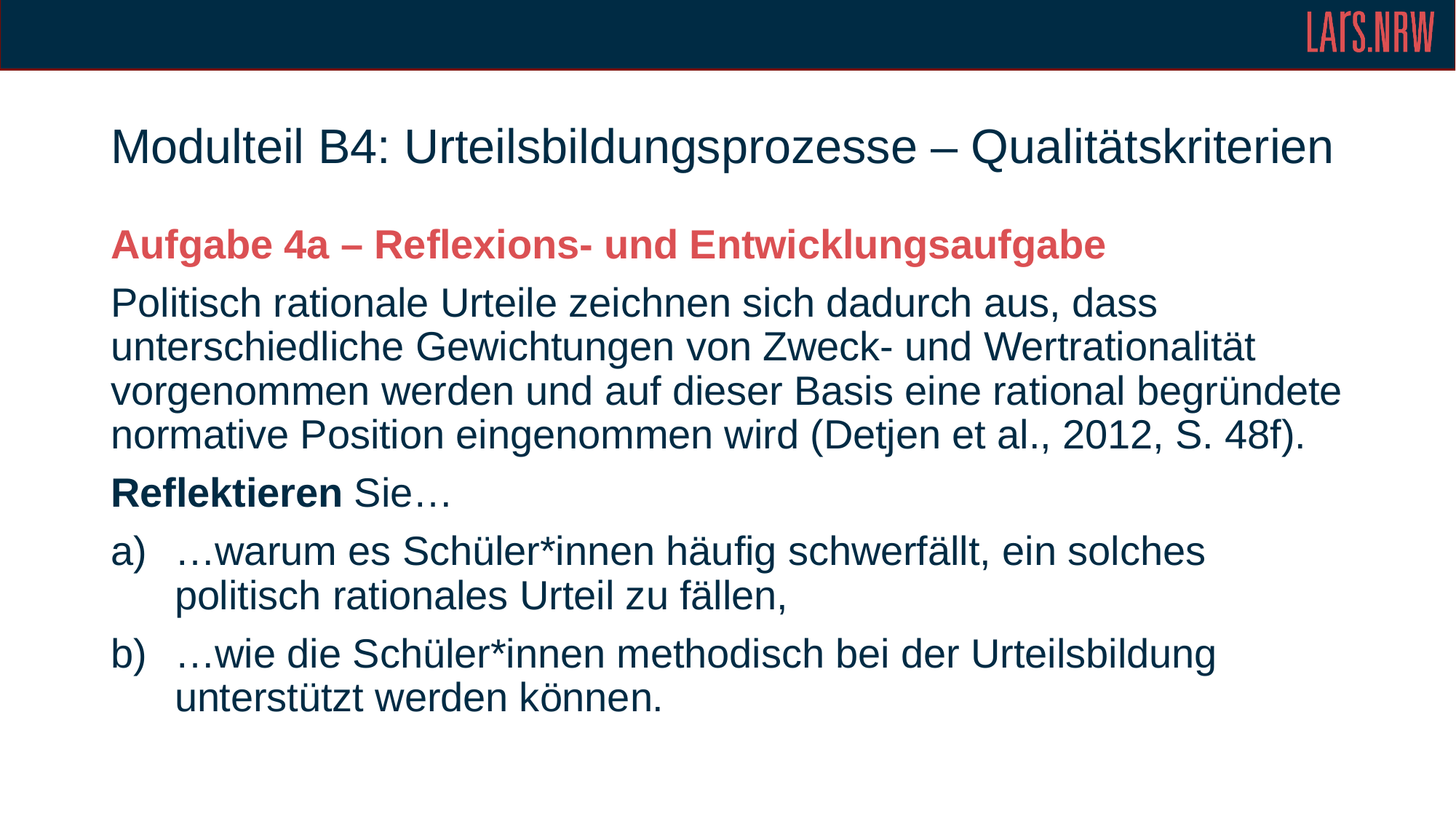

# Modulteil B4: Urteilsbildungsprozesse – Qualitätskriterien
Aufgabe 4a – Reflexions- und Entwicklungsaufgabe
Politisch rationale Urteile zeichnen sich dadurch aus, dass unterschiedliche Gewichtungen von Zweck- und Wertrationalität vorgenommen werden und auf dieser Basis eine rational begründete normative Position eingenommen wird (Detjen et al., 2012, S. 48f).
Reflektieren Sie…
…warum es Schüler*innen häufig schwerfällt, ein solches politisch rationales Urteil zu fällen,
…wie die Schüler*innen methodisch bei der Urteilsbildung unterstützt werden können.